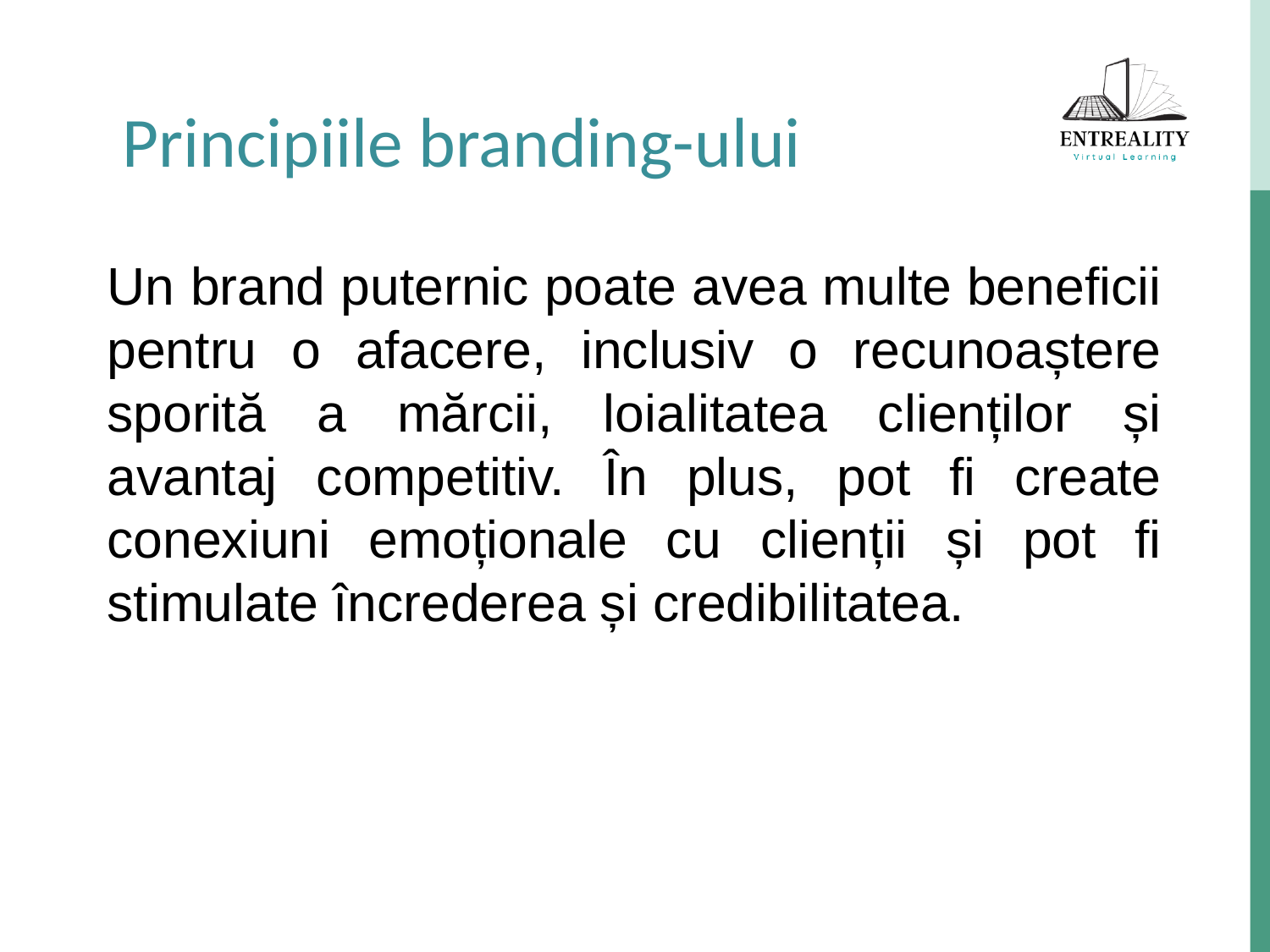

Principiile branding-ului
Un brand puternic poate avea multe beneficii pentru o afacere, inclusiv o recunoaștere sporită a mărcii, loialitatea clienților și avantaj competitiv. În plus, pot fi create conexiuni emoționale cu clienții și pot fi stimulate încrederea și credibilitatea.